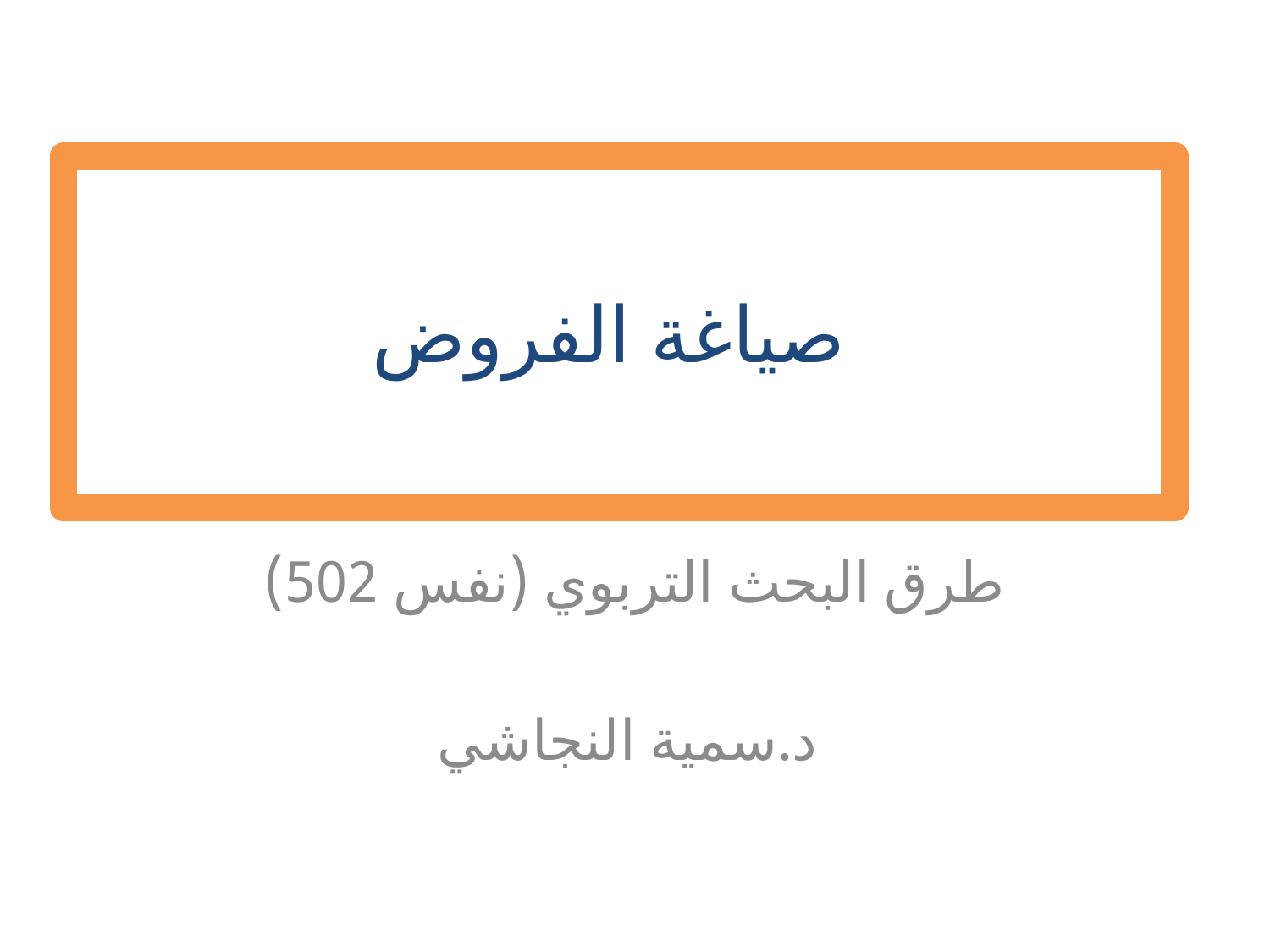

# صياغة الفروض
طرق البحث التربوي (نفس 502)

د.سمية النجاشي